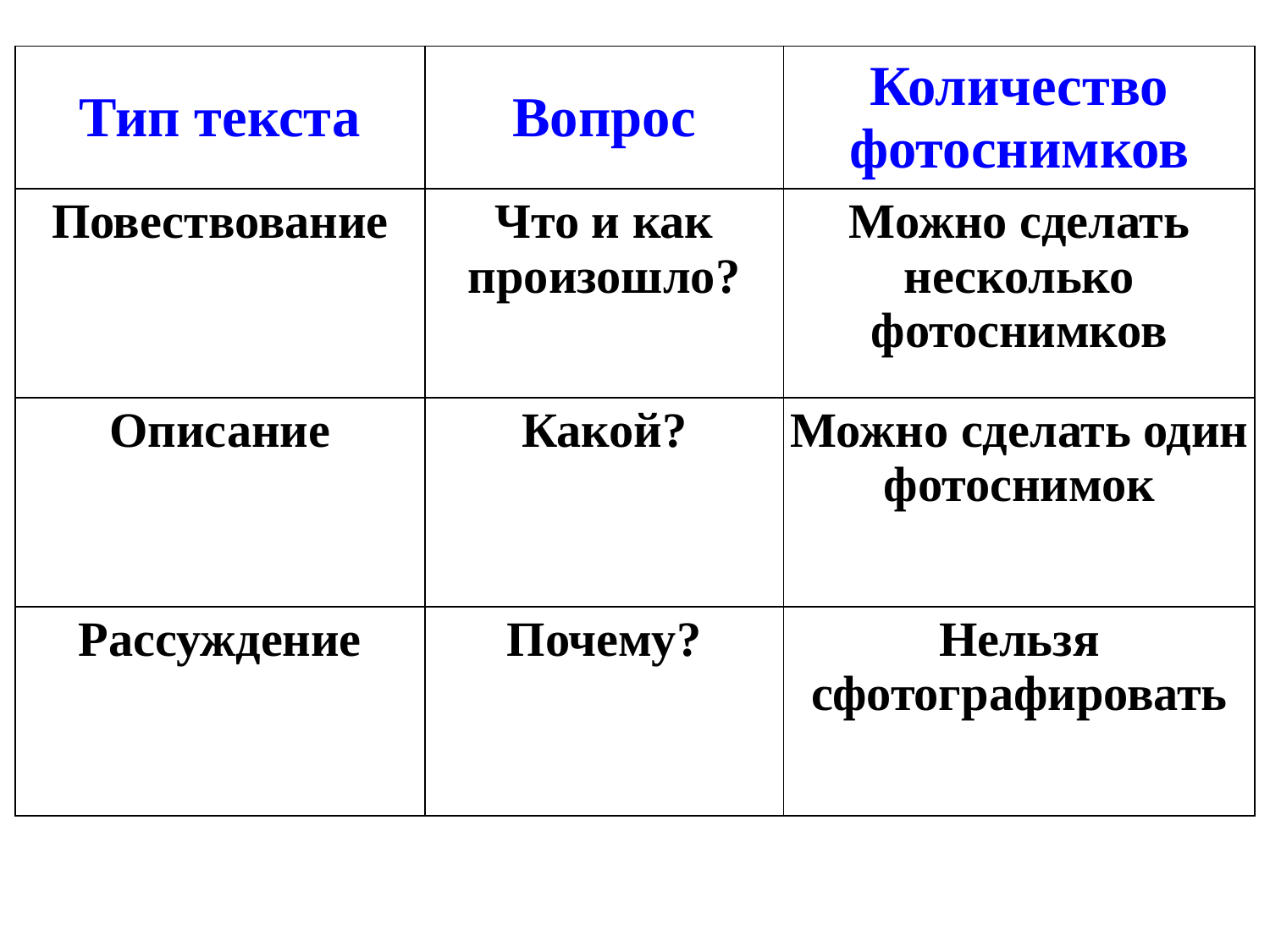

| Тип текста | Вопрос | Количество фотоснимков |
| --- | --- | --- |
| Повествование | Что и как произошло? | Можно сделать несколько фотоснимков |
| Описание | Какой? | Можно сделать один фотоснимок |
| Рассуждение | Почему? | Нельзя сфотографировать |